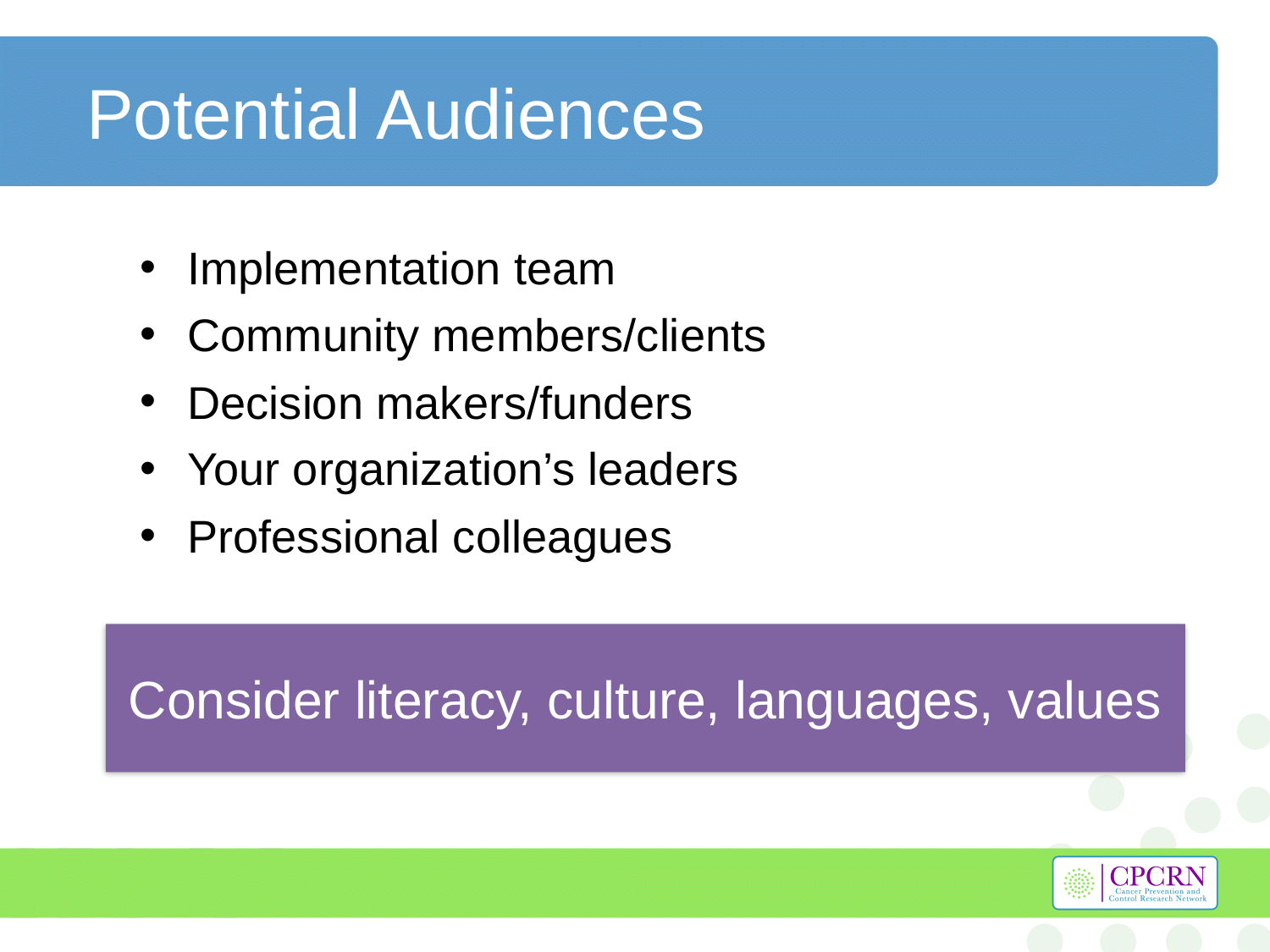

# Potential Audiences
Implementation team
Community members/clients
Decision makers/funders
Your organization’s leaders
Professional colleagues

Consider literacy, culture, languages, values